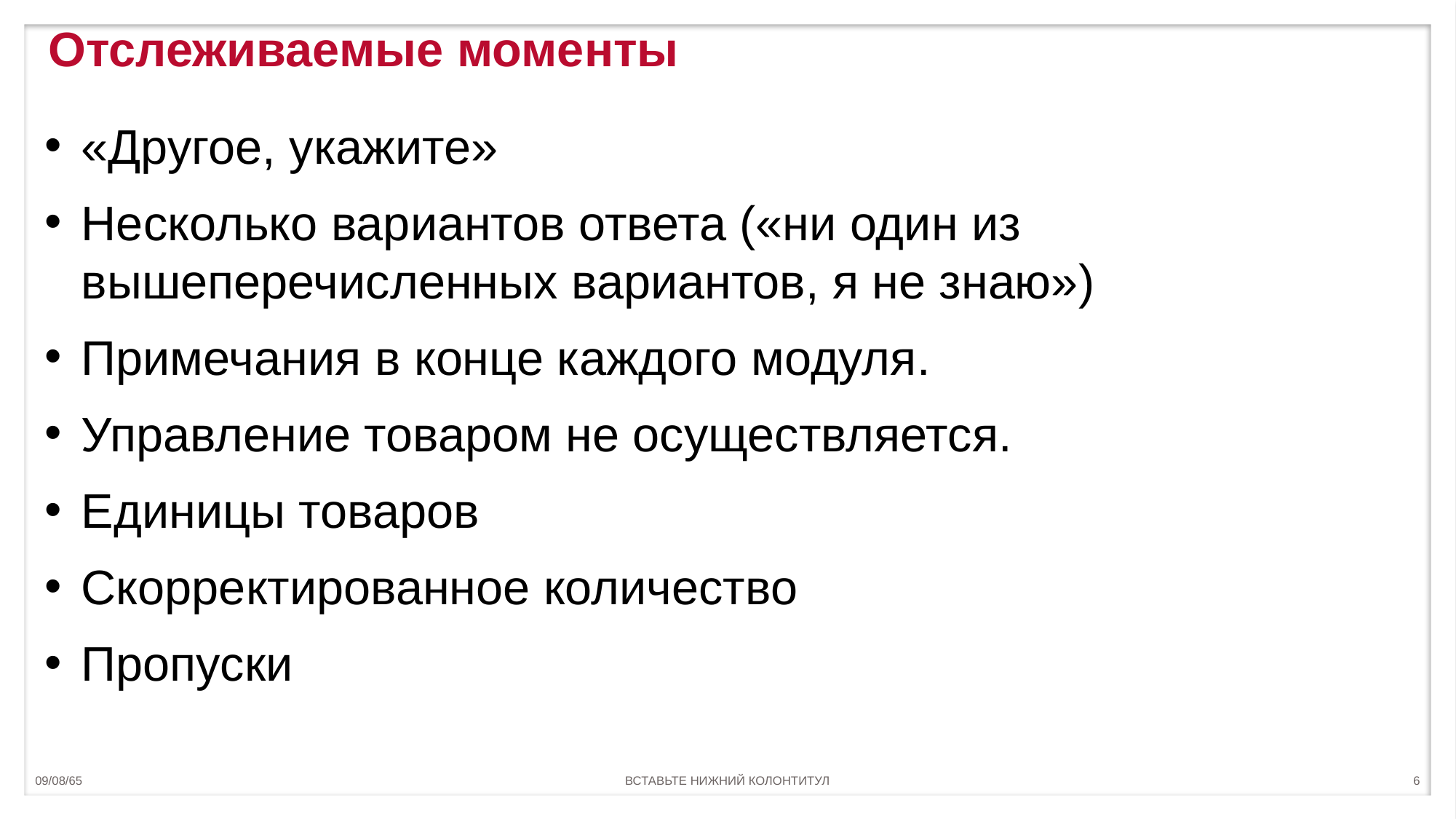

# Отслеживаемые моменты
«Другое, укажите»
Несколько вариантов ответа («ни один из вышеперечисленных вариантов, я не знаю»)
Примечания в конце каждого модуля.
Управление товаром не осуществляется.
Единицы товаров
Скорректированное количество
Пропуски
09/08/65
ВСТАВЬТЕ НИЖНИЙ КОЛОНТИТУЛ
6